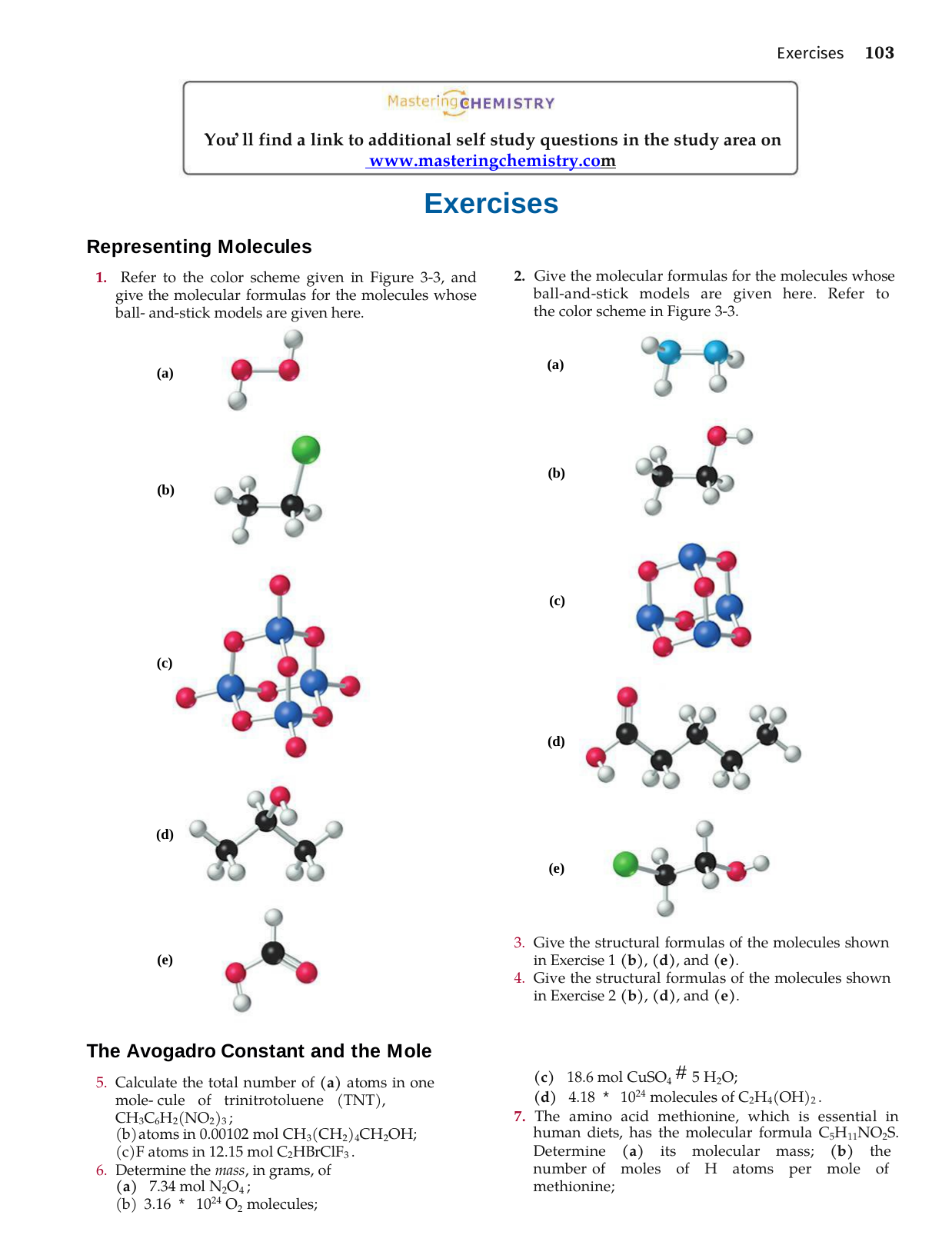

Exercises	103
You ll find a link to additional self study questions in the study area on www.masteringchemistry.com
Exercises

Representing Molecules
1.  Refer to the color scheme given in Figure 3-3, and give the molecular formulas for the molecules whose ball- and-stick models are given here.
2.  Give the molecular formulas for the molecules whose ball-and-stick  models  are  given  here.  Refer  to  the color scheme in Figure 3-3.
(a)
(a)
(b)
(b)
(c)

(c)
(d)
(d)

(e)
Give the structural formulas of the molecules shown in Exercise 1 (b), (d), and (e).
Give the structural formulas of the molecules shown in Exercise 2 (b), (d), and (e).
(e)
The Avogadro Constant and the Mole
Calculate the total number of (a) atoms in one mole- cule   of   trinitrotoluene   (TNT),   CH3C6H2(NO2)3 ;
atoms in 0.00102 mol CH3(CH2)4CH2OH;
F atoms in 12.15 mol C2HBrClF3 .
Determine the mass, in grams, of
(a)   7.34 mol N2O4 ;
3.16  *  1024 O2 molecules;
(c)   18.6 mol CuSO4 # 5 H2O;
(d)   4.18  *  1024 molecules of C2H4(OH)2 .
7.  The  amino  acid  methionine,  which  is  essential  in human diets, has the molecular formula C5H11NO2S. Determine  (a)  its  molecular  mass;  (b)  the  number of   moles   of   H   atoms   per   mole   of   methionine;